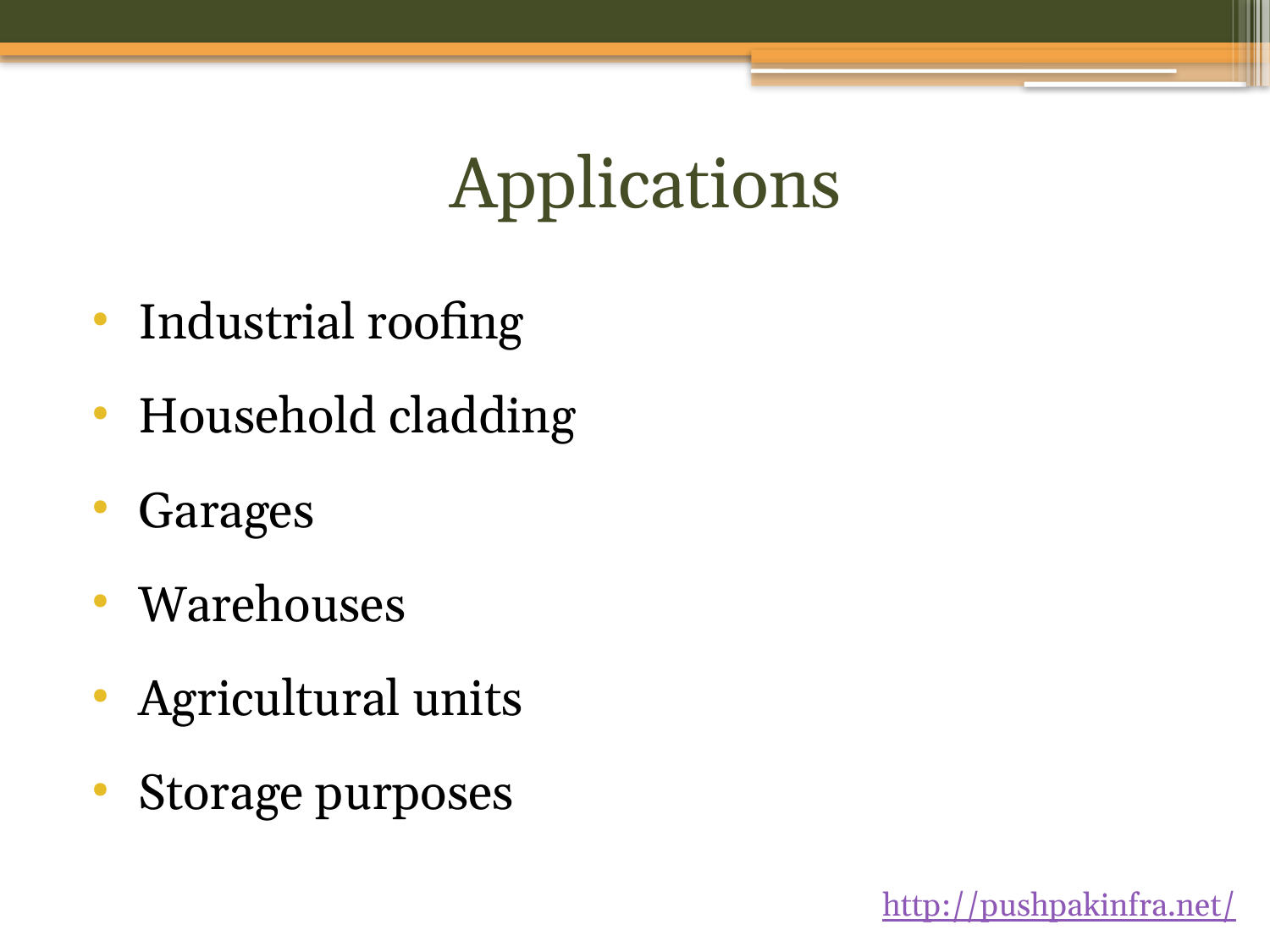

# Applications
 Industrial roofing
 Household cladding
 Garages
 Warehouses
 Agricultural units
 Storage purposes
http://pushpakinfra.net/